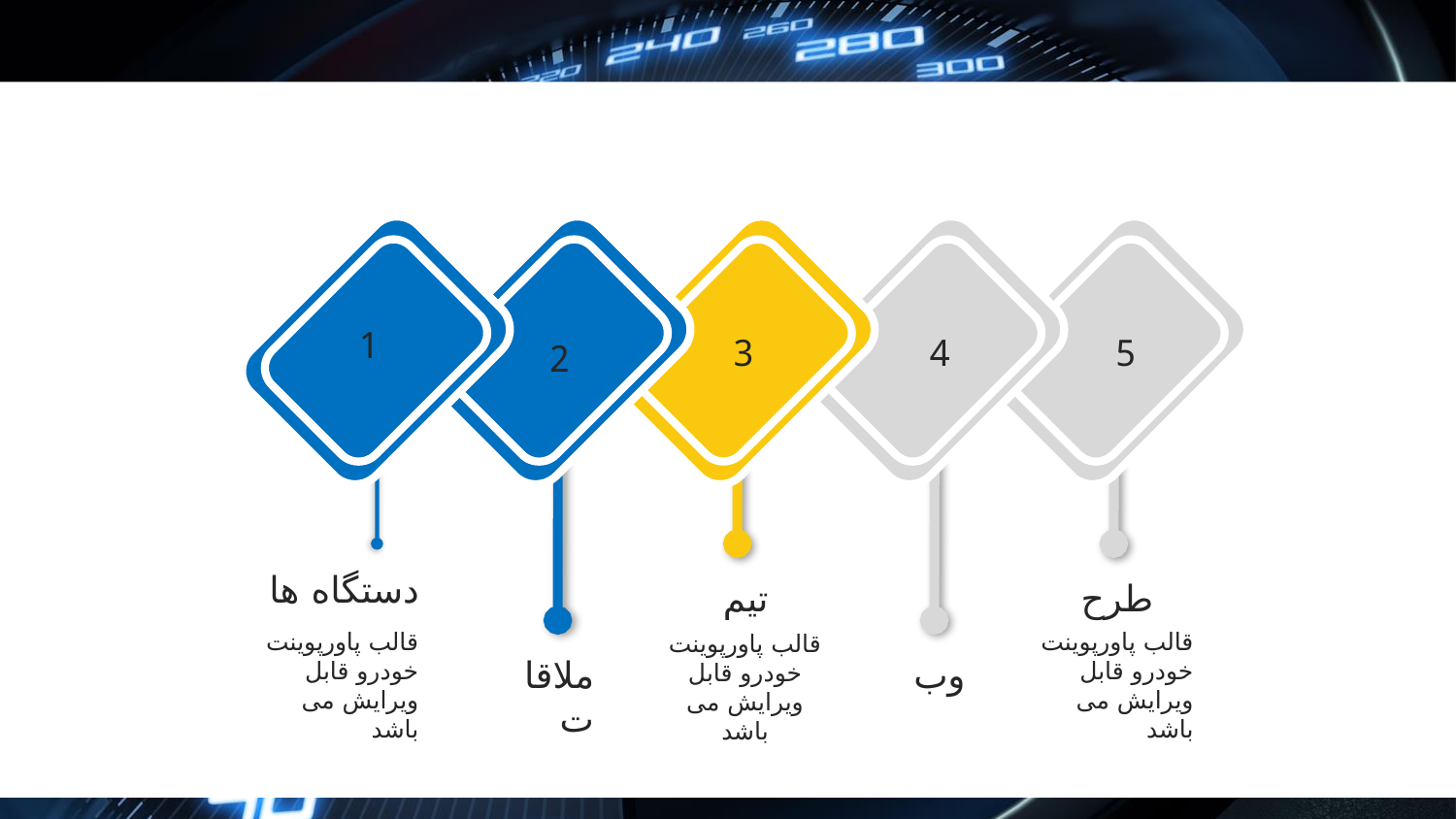

#

1
دستگاه ها
قالب پاورپوینت خودرو قابل ویرایش می باشد

2
ملاقات

3
تیم

قالب پاورپوینت خودرو قابل ویرایش می باشد

4
وب

5
طرح
قالب پاورپوینت خودرو قابل ویرایش می باشد